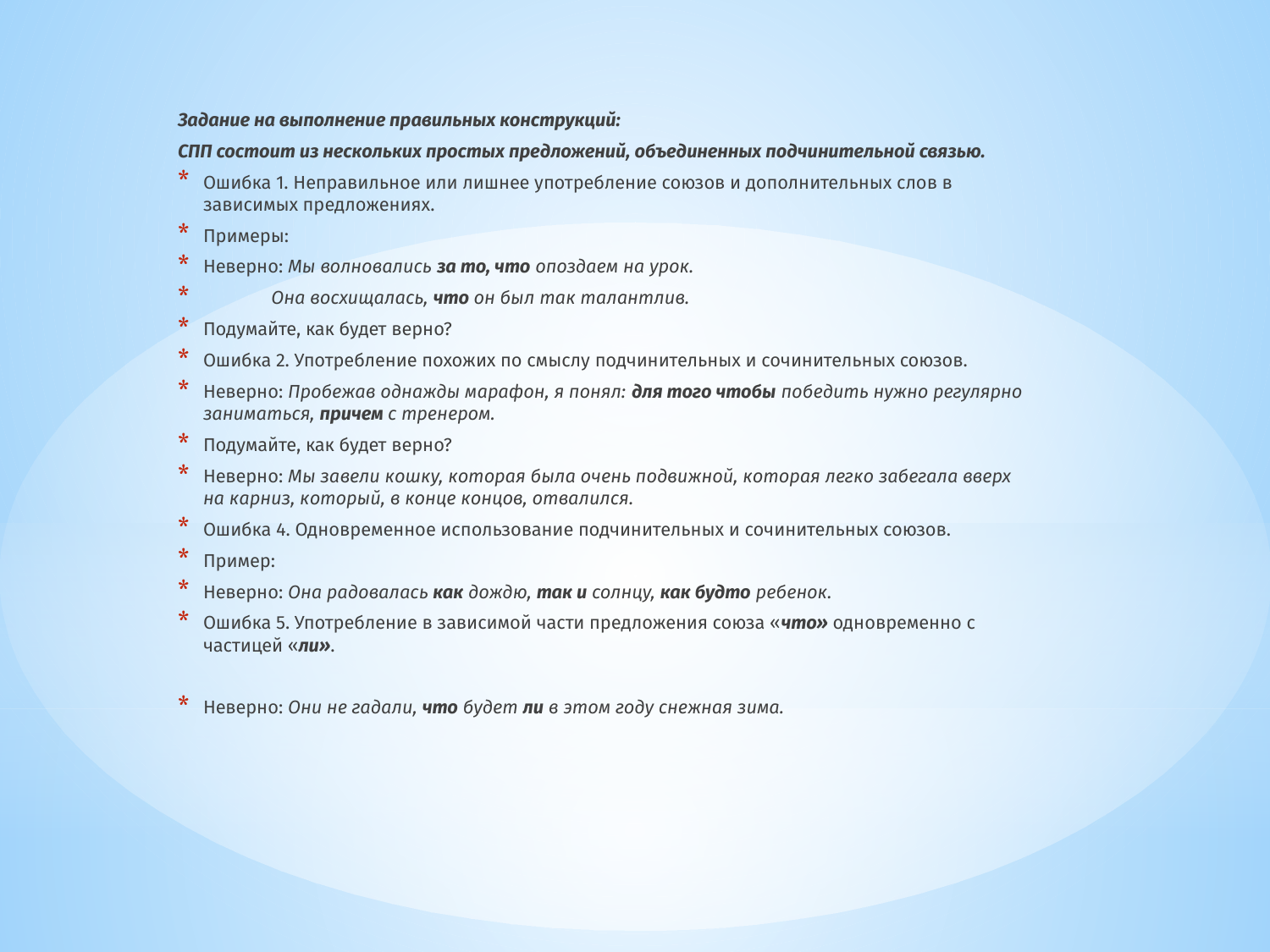

Задание на выполнение правильных конструкций:
СПП состоит из нескольких простых предложений, объединенных подчинительной связью.
Ошибка 1. Неправильное или лишнее употребление союзов и дополнительных слов в зависимых предложениях.
Примеры:
Неверно: Мы волновались за то, что опоздаем на урок.
              Она восхищалась, что он был так талантлив.
Подумайте, как будет верно?
Ошибка 2. Употребление похожих по смыслу подчинительных и сочинительных союзов.
Неверно: Пробежав однажды марафон, я понял: для того чтобы победить нужно регулярно заниматься, причем с тренером.
Подумайте, как будет верно?
Неверно: Мы завели кошку, которая была очень подвижной, которая легко забегала вверх на карниз, который, в конце концов, отвалился.
Ошибка 4. Одновременное использование подчинительных и сочинительных союзов.
Пример:
Неверно: Она радовалась как дождю, так и солнцу, как будто ребенок.
Ошибка 5. Употребление в зависимой части предложения союза «что» одновременно с частицей «ли».

Неверно: Они не гадали, что будет ли в этом году снежная зима.